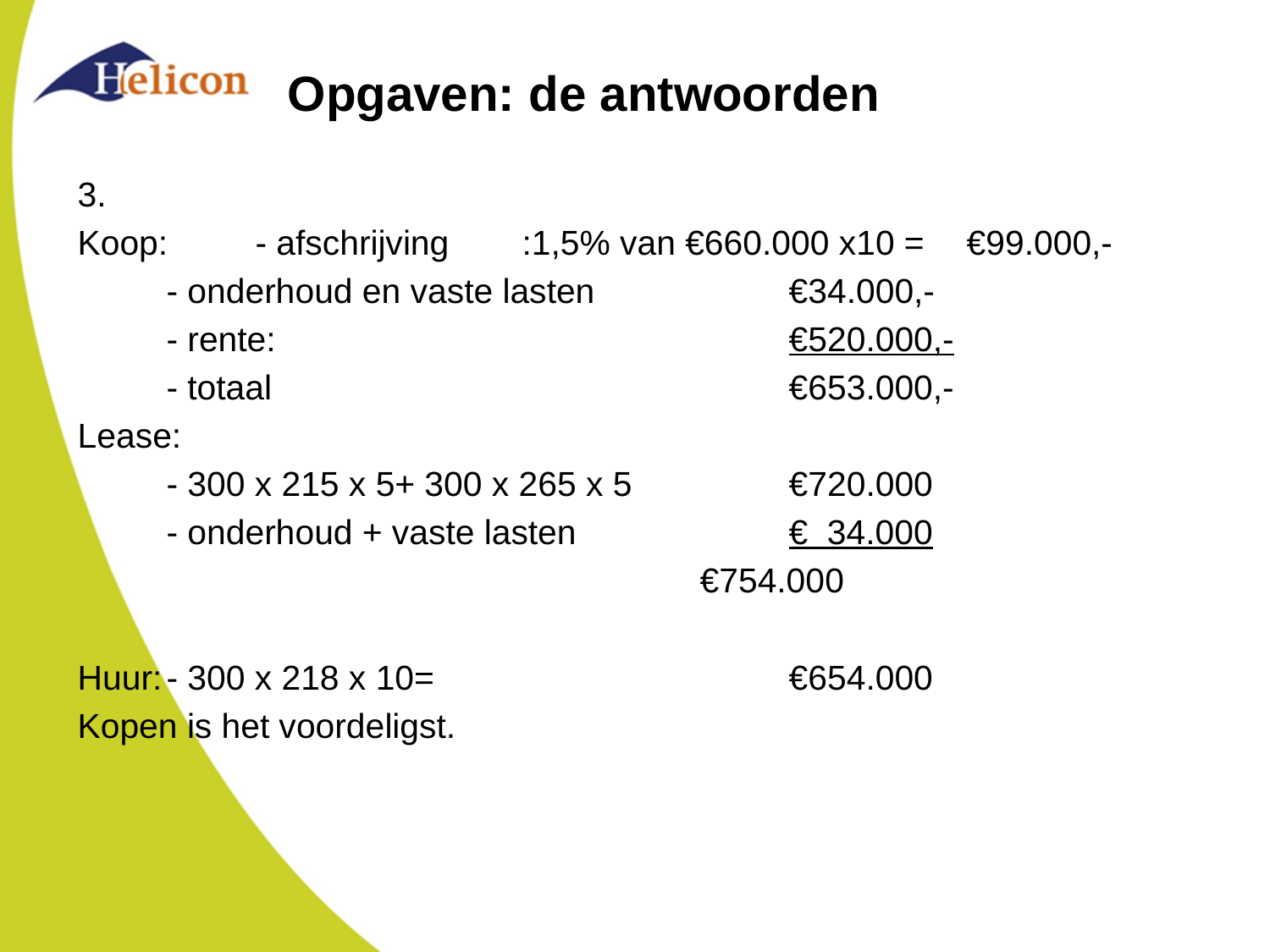

# Opgaven: de antwoorden
3.
Koop:	- afschrijving	:1,5% van €660.000 x10 = 	€99.000,-
	- onderhoud en vaste lasten			€34.000,-
	- rente:						€520.000,-
	- totaal						€653.000,-
Lease:
	- 300 x 215 x 5+ 300 x 265 x 5		€720.000
	- onderhoud + vaste lasten			€  34.000
							€754.000

Huur:	- 300 x 218 x 10=				€654.000
Kopen is het voordeligst.